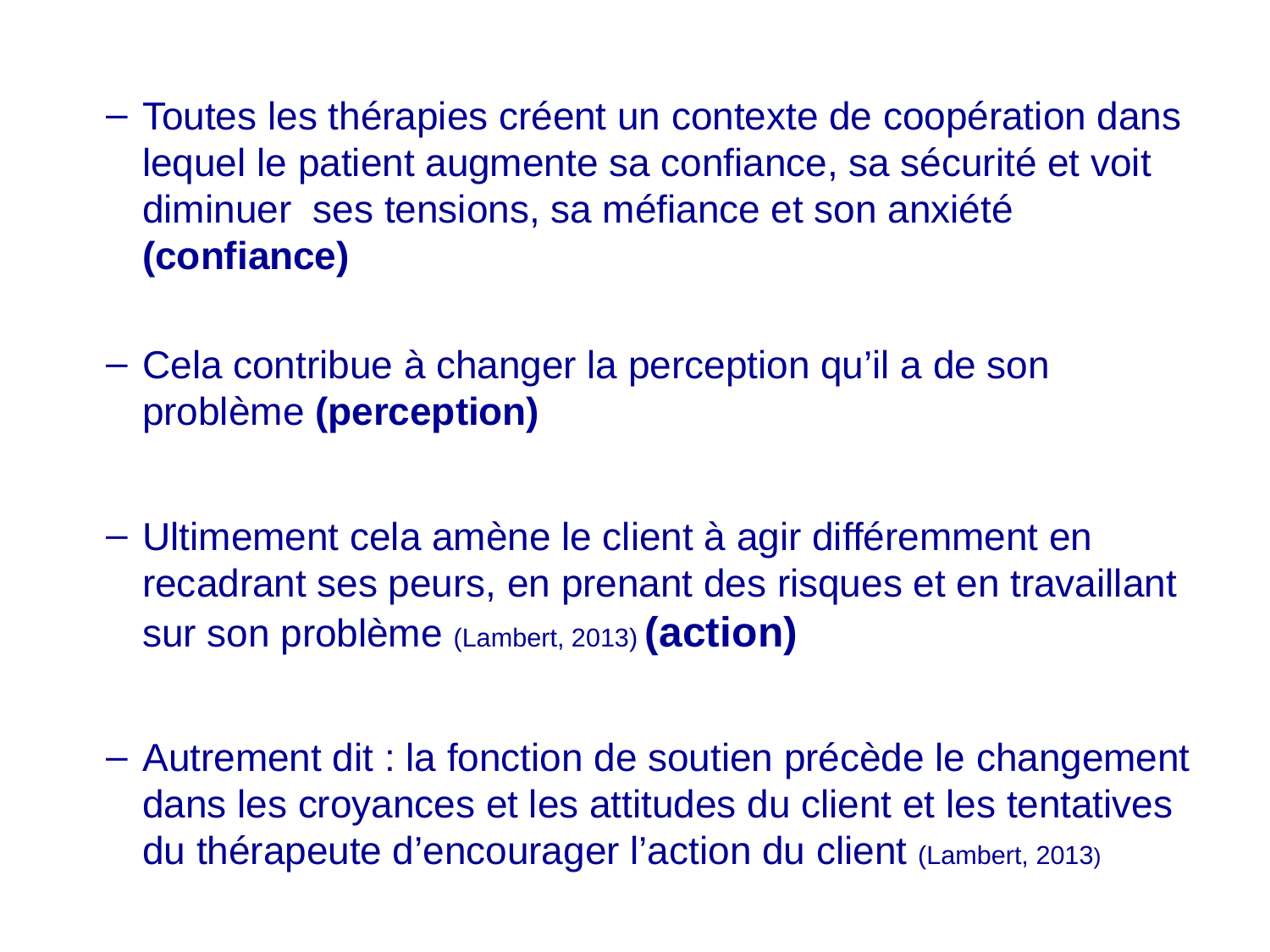

Toutes les thérapies créent un contexte de coopération dans lequel le patient augmente sa confiance, sa sécurité et voit diminuer  ses tensions, sa méfiance et son anxiété (confiance)

Cela contribue à changer la perception qu’il a de son problème (perception)

Ultimement cela amène le client à agir différemment en recadrant ses peurs, en prenant des risques et en travaillant sur son problème (Lambert, 2013) (action)

Autrement dit : la fonction de soutien précède le changement dans les croyances et les attitudes du client et les tentatives du thérapeute d’encourager l’action du client (Lambert, 2013)